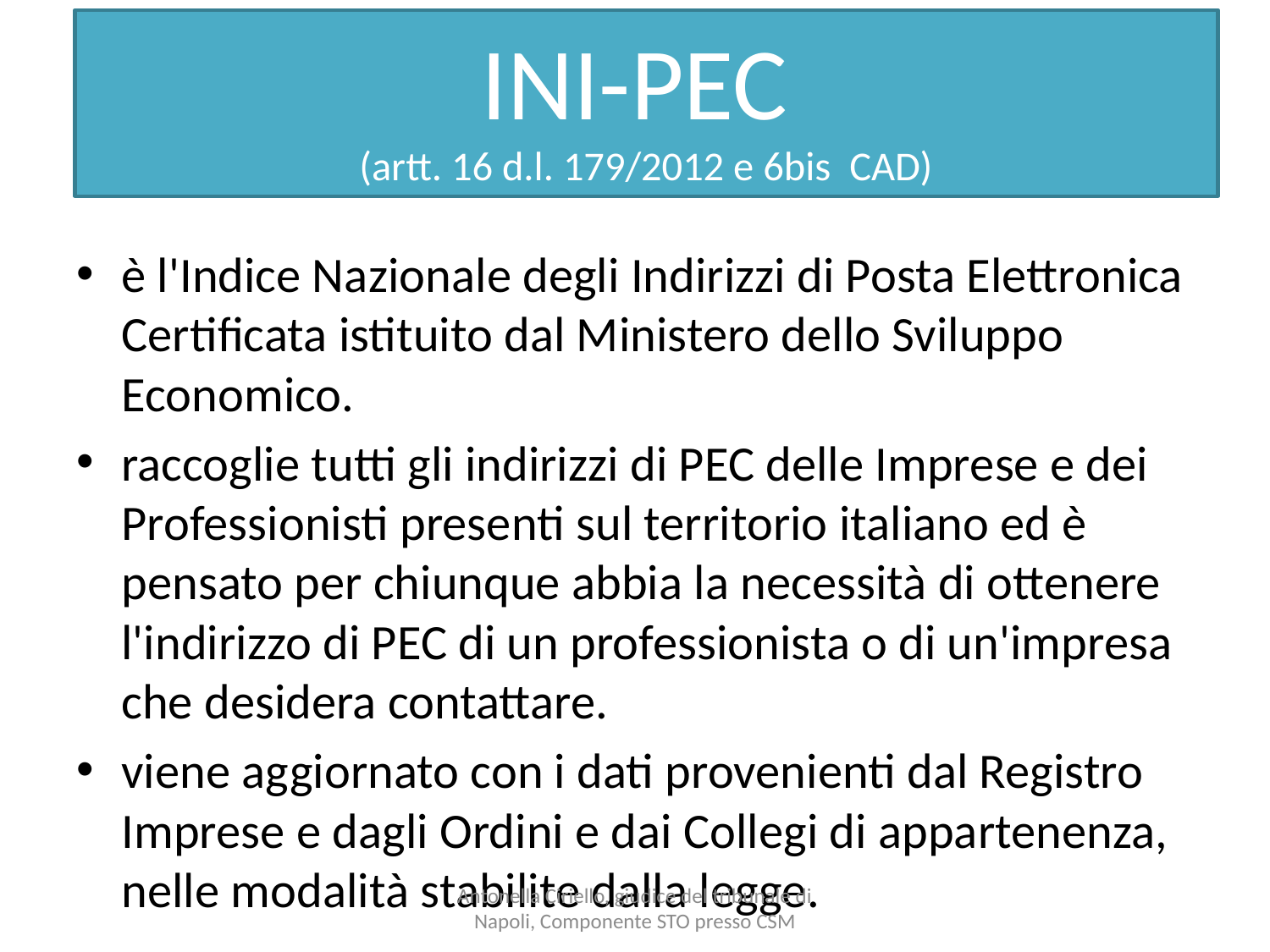

# INI-PEC (artt. 16 d.l. 179/2012 e 6bis  CAD)
è l'Indice Nazionale degli Indirizzi di Posta Elettronica Certificata istituito dal Ministero dello Sviluppo Economico.
raccoglie tutti gli indirizzi di PEC delle Imprese e dei Professionisti presenti sul territorio italiano ed è pensato per chiunque abbia la necessità di ottenere l'indirizzo di PEC di un professionista o di un'impresa che desidera contattare.
viene aggiornato con i dati provenienti dal Registro Imprese e dagli Ordini e dai Collegi di appartenenza, nelle modalità stabilite dalla legge.
Antonella Ciriello, giudice del tribunale di Napoli, Componente STO presso CSM